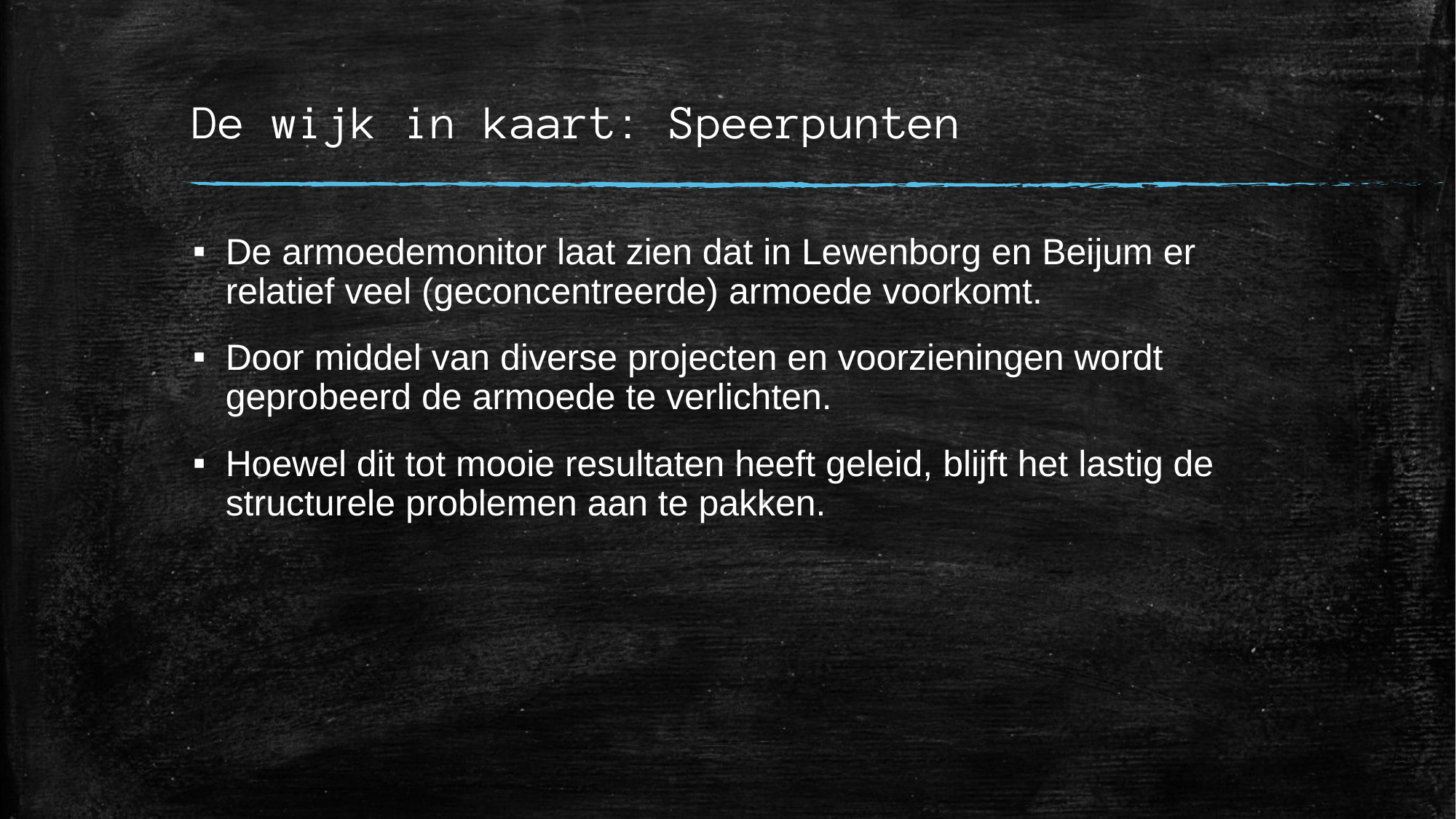

# De wijk in kaart: Speerpunten
De armoedemonitor laat zien dat in Lewenborg en Beijum er relatief veel (geconcentreerde) armoede voorkomt.
Door middel van diverse projecten en voorzieningen wordt geprobeerd de armoede te verlichten.
Hoewel dit tot mooie resultaten heeft geleid, blijft het lastig de structurele problemen aan te pakken.